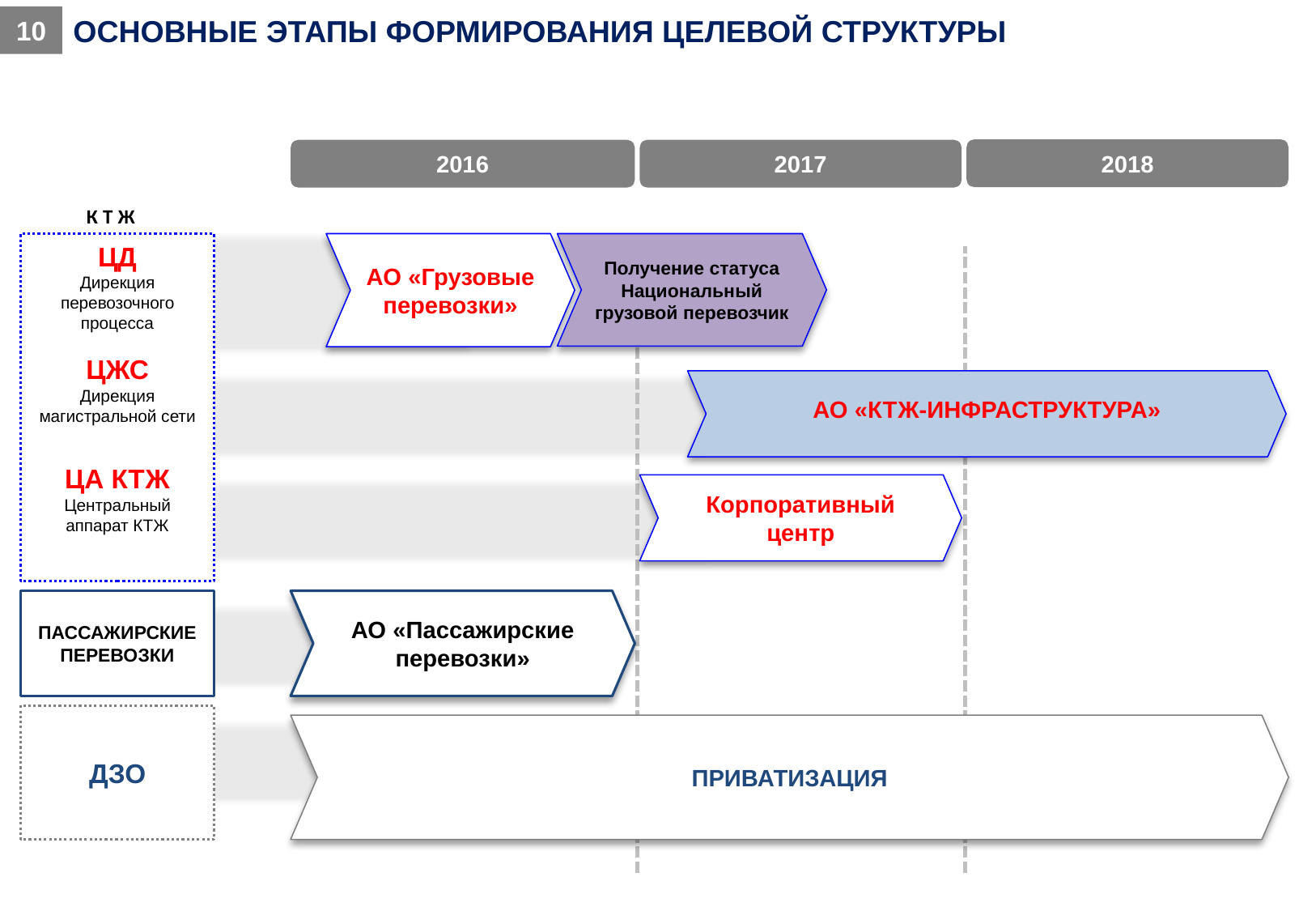

ОСНОВНЫЕ ЭТАПЫ ФОРМИРОВАНИЯ ЦЕЛЕВОЙ СТРУКТУРЫ
10
2018
2016
2017
КТЖ
ЦД
Дирекция перевозочного процесса

ЦЖС
Дирекция магистральной сети

ЦА КТЖ
Центральный аппарат КТЖ

Получение статуса Национальный грузовой перевозчик

АО «Грузовые перевозки»
АО «КТЖ-ИНФРАСТРУКТУРА»

Корпоративный центр

ПАССАЖИРСКИЕ ПЕРЕВОЗКИ
АО «Пассажирские перевозки»

ДЗО
ПРИВАТИЗАЦИЯ